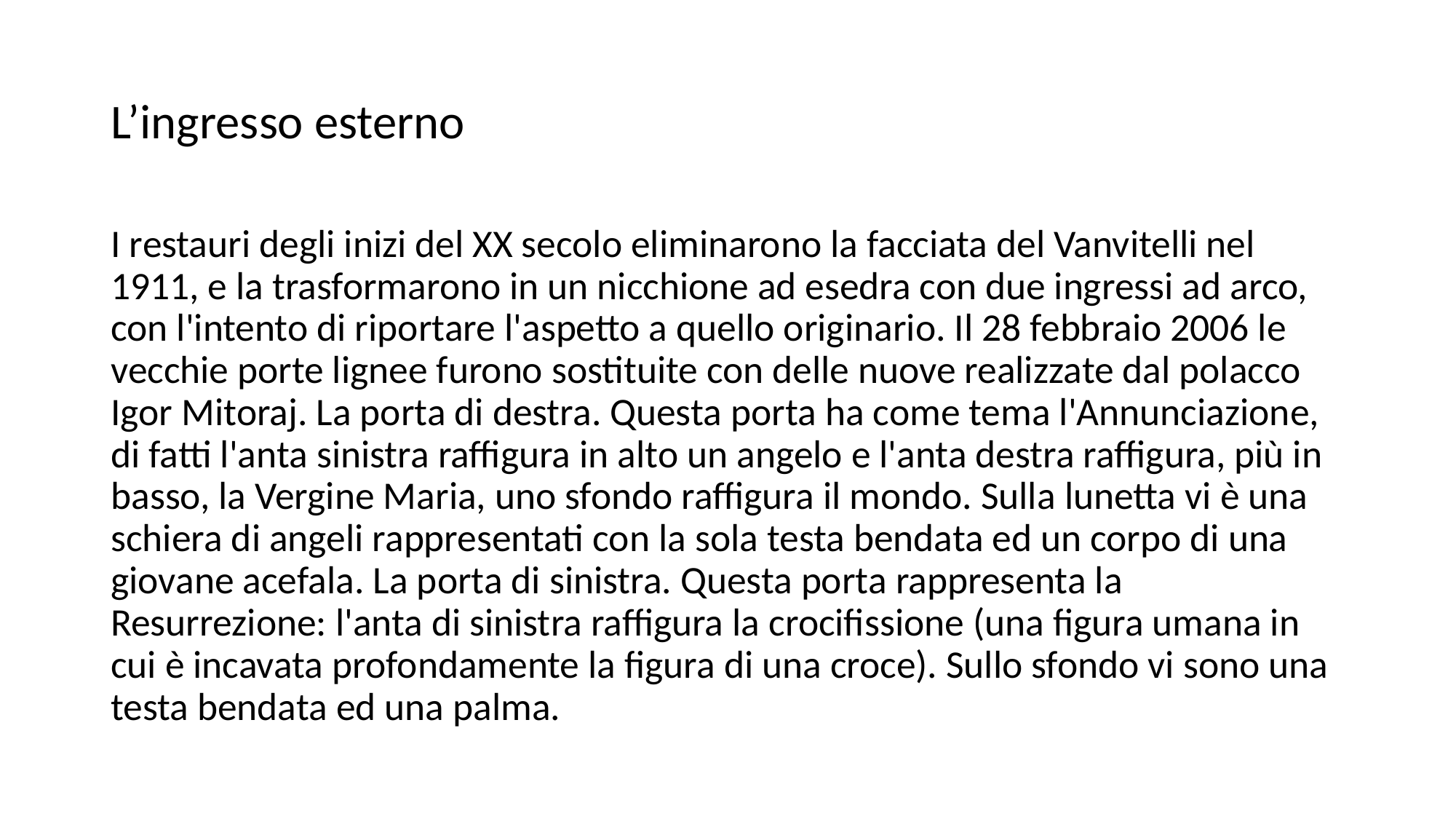

# L’ingresso esterno
I restauri degli inizi del XX secolo eliminarono la facciata del Vanvitelli nel 1911, e la trasformarono in un nicchione ad esedra con due ingressi ad arco, con l'intento di riportare l'aspetto a quello originario. Il 28 febbraio 2006 le vecchie porte lignee furono sostituite con delle nuove realizzate dal polacco Igor Mitoraj. La porta di destra. Questa porta ha come tema l'Annunciazione, di fatti l'anta sinistra raffigura in alto un angelo e l'anta destra raffigura, più in basso, la Vergine Maria, uno sfondo raffigura il mondo. Sulla lunetta vi è una schiera di angeli rappresentati con la sola testa bendata ed un corpo di una giovane acefala. La porta di sinistra. Questa porta rappresenta la Resurrezione: l'anta di sinistra raffigura la crocifissione (una figura umana in cui è incavata profondamente la figura di una croce). Sullo sfondo vi sono una testa bendata ed una palma.